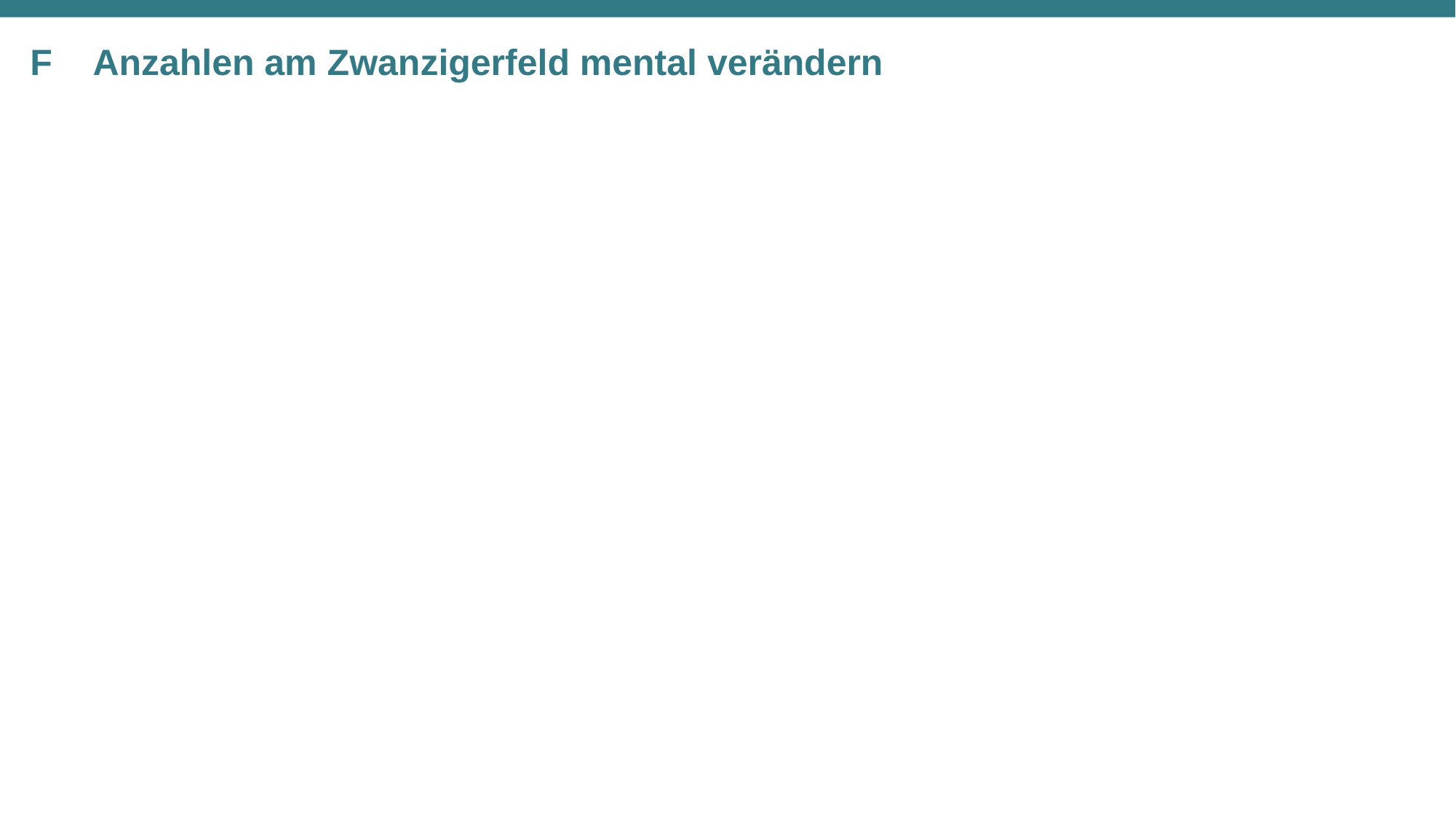

# F	 Anzahlen am Zwanzigerfeld mental verändern